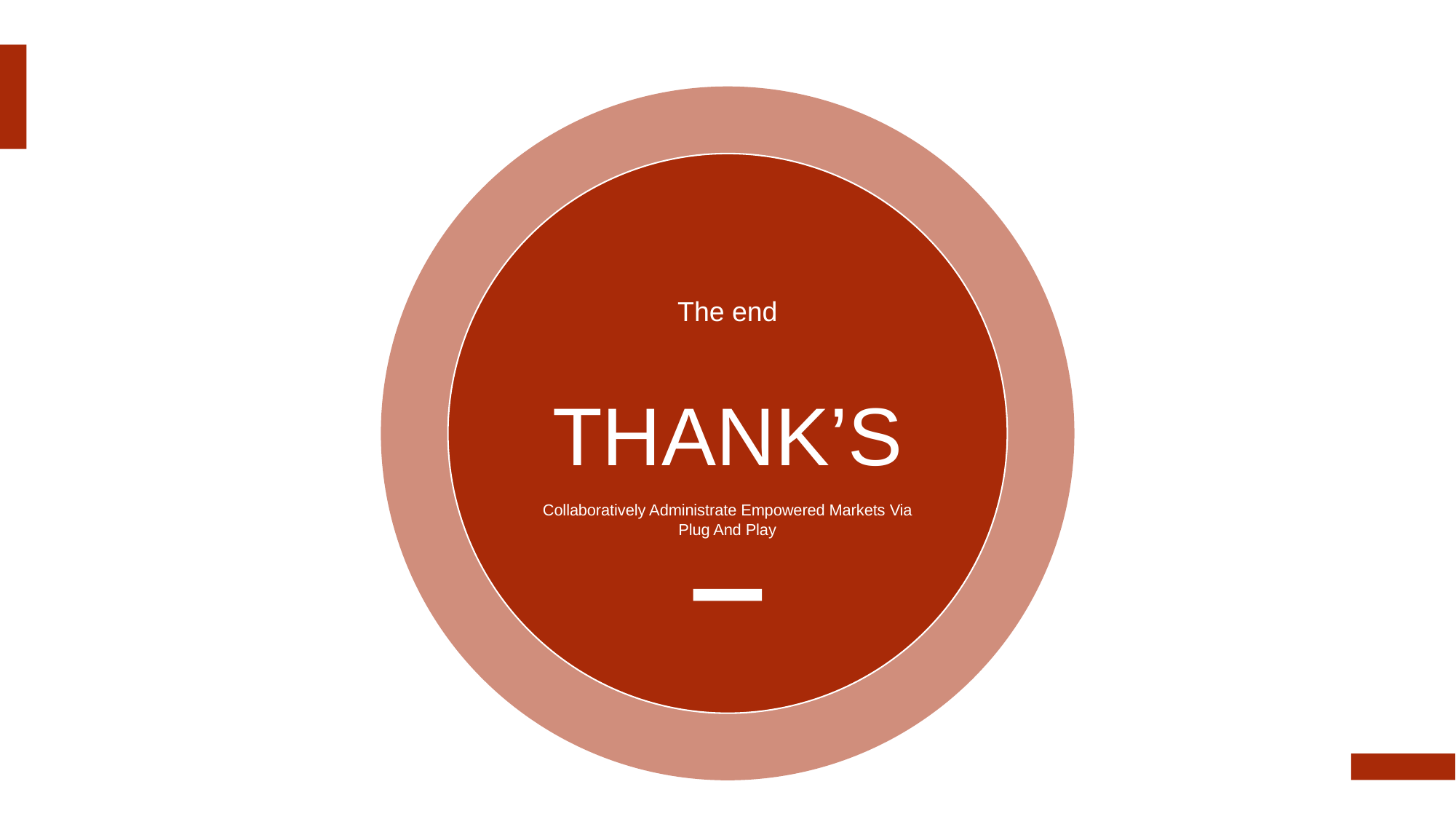

The end
THANK’S
Collaboratively Administrate Empowered Markets Via Plug And Play